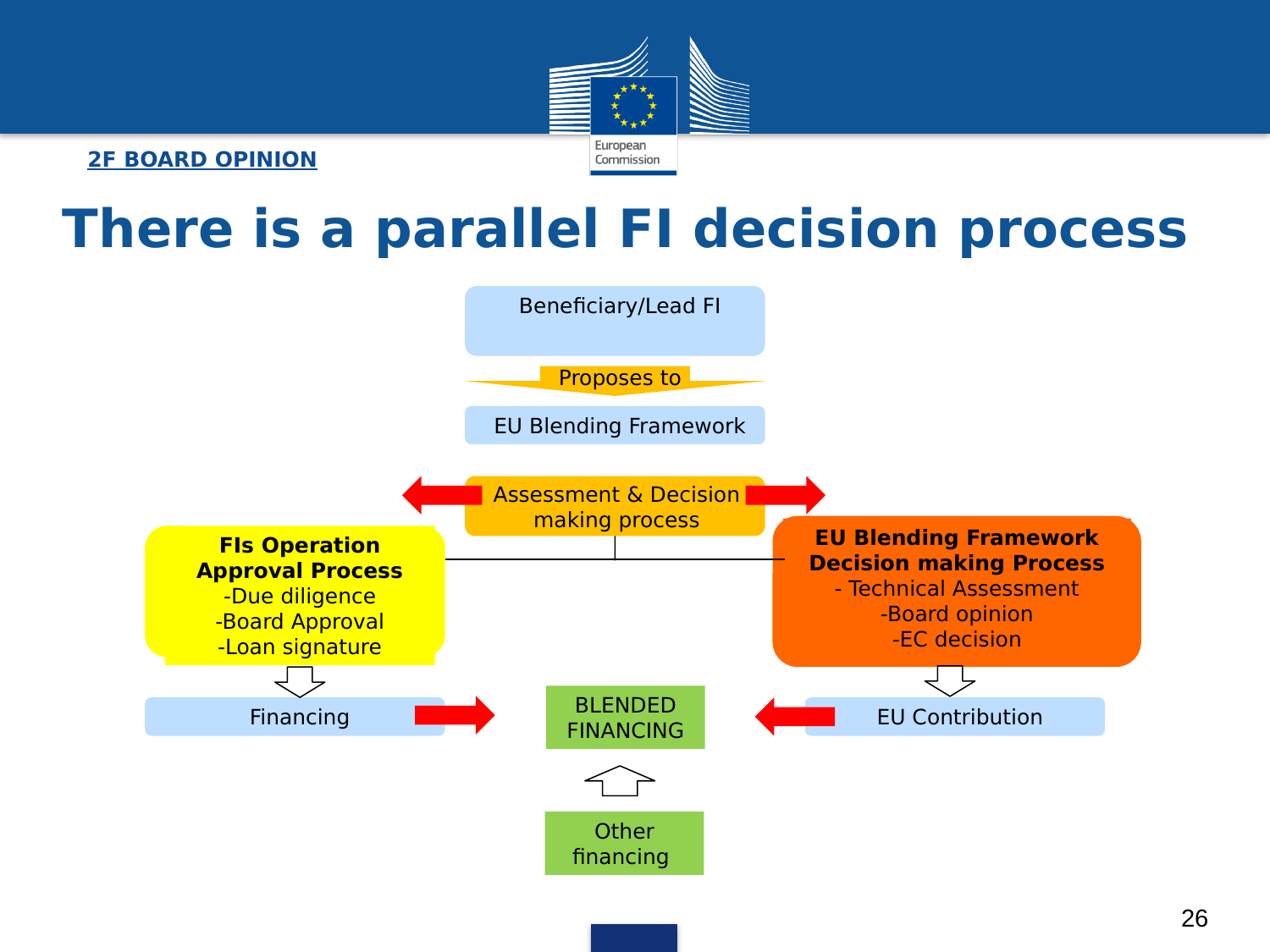

2F BOARD OPINION
# There is a parallel FI decision process

Beneficiary/Lead FI
Proposes to

EU Blending Framework
Assessment & Decision making process

EU Blending Framework Decision making Process
- Technical Assessment
-Board opinion
-EC decision

FIs Operation Approval Process
-Due diligence
-Board Approval
-Loan signature

BLENDED FINANCING

Financing

EU Contribution

Other financing
26